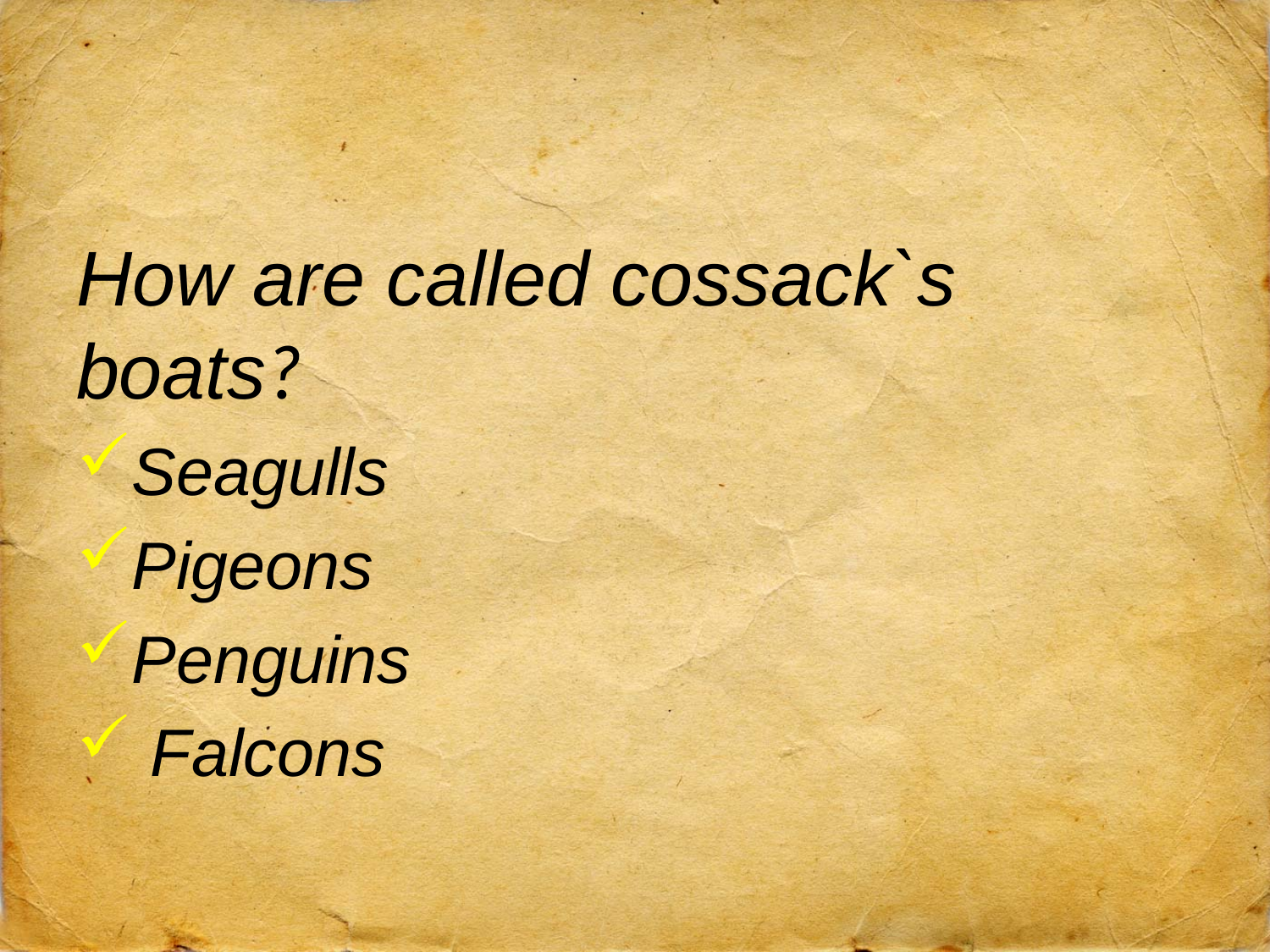

How are called cossack`s boats?
Seagulls
Pigeons
Penguins
 Falcons